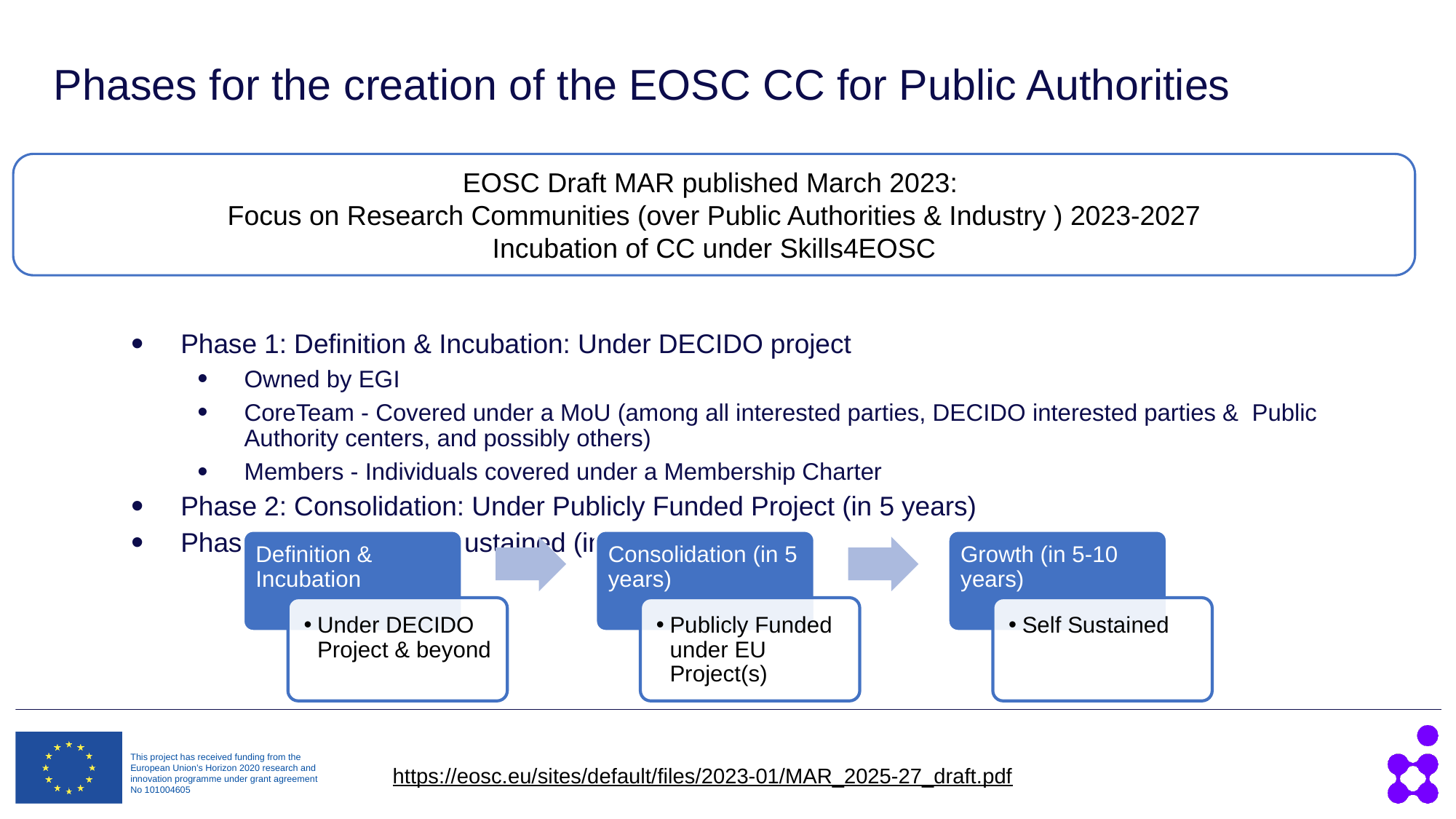

# Phases for the creation of the EOSC CC for Public Authorities
EOSC Draft MAR published March 2023:
Focus on Research Communities (over Public Authorities & Industry ) 2023-2027
Incubation of CC under Skills4EOSC

Phase 1: Definition & Incubation: Under DECIDO project
Owned by EGI
CoreTeam - Covered under a MoU (among all interested parties, DECIDO interested parties &  Public Authority centers, and possibly others)
Members - Individuals covered under a Membership Charter
Phase 2: Consolidation: Under Publicly Funded Project (in 5 years)
Phase 3: Growth: Self-sustained (in 5-10 years)

Definition & Incubation

Consolidation (in 5 years)

Growth (in 5-10 years)

Under DECIDO Project & beyond
Publicly Funded under EU Project(s)
Self Sustained
https://eosc.eu/sites/default/files/2023-01/MAR_2025-27_draft.pdf